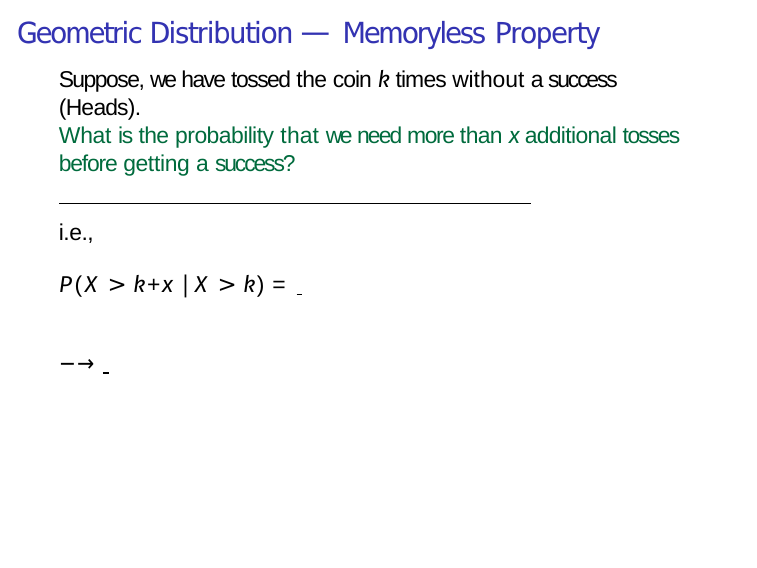

# Geometric Distribution — Memoryless Property
Suppose, we have tossed the coin k times without a success  (Heads).
What is the probability that we need more than x additional tosses  before getting a success?

i.e.,

P(X > k+x | X > k) =
−→